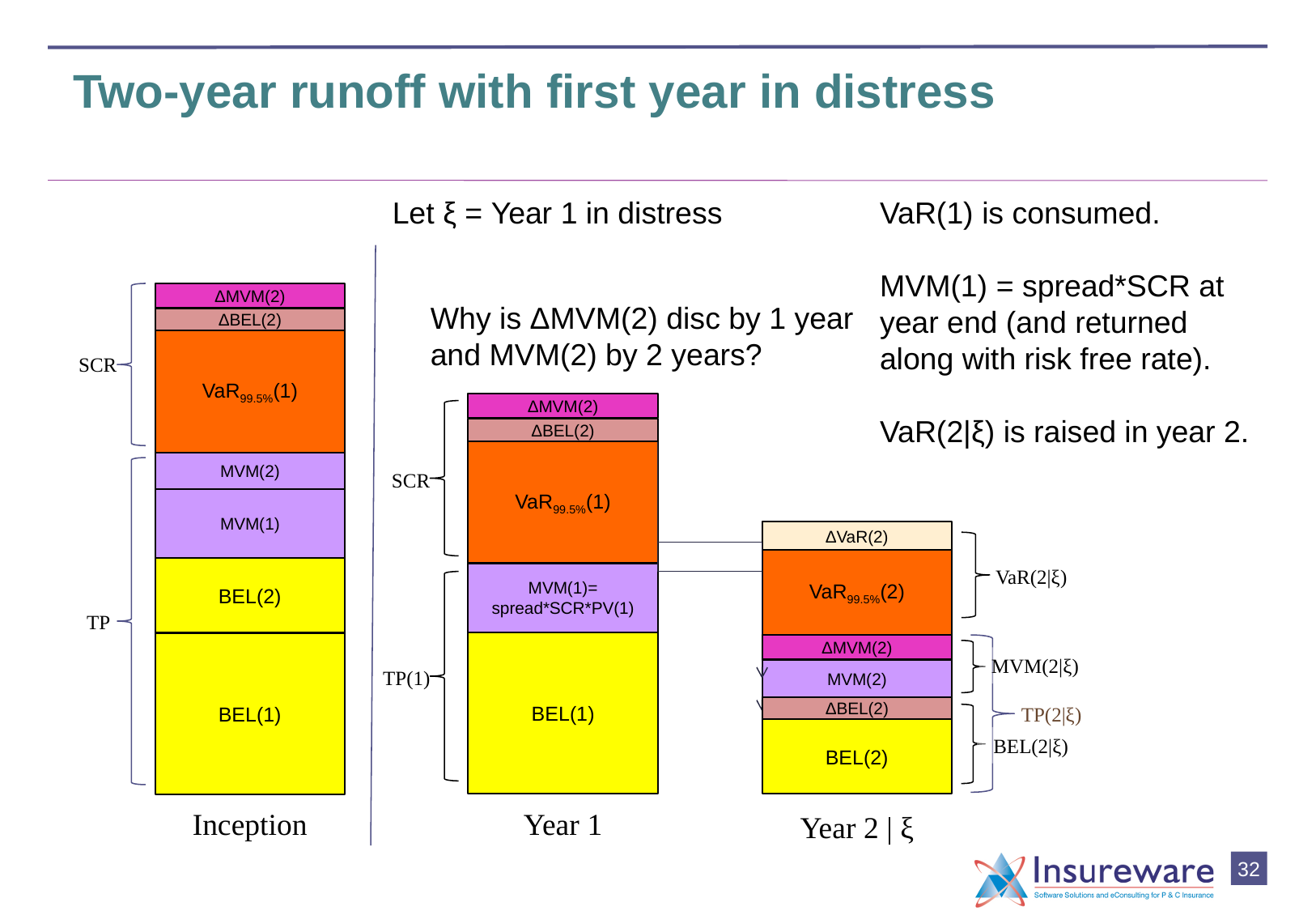

# Two-year runoff with first year in distress
Let ξ = Year 1 in distress
VaR(1) is consumed.

MVM(1) = spread*SCR at year end (and returned along with risk free rate).

VaR(2|ξ) is raised in year 2.

ΔMVM(2)
ΔBEL(2)
VaR99.5%(1)
ΔMVM(2)

ΔBEL(2)
VaR99.5%(1)
MVM(2)

SCR
MVM(1)
ΔVaR(2)

VaR99.5%(2)
VaR(2|ξ)
BEL(2)
MVM(1)=
spread*SCR*PV(1)

BEL(1)
BEL(1)
ΔMVM(2)

MVM(2|ξ)
TP(1)
MVM(2)
TP(2|ξ)
ΔBEL(2)

BEL(2)
BEL(2|ξ)
Inception
Year 1
Year 2 | ξ
SCR
TP
Why is ΔMVM(2) disc by 1 year and MVM(2) by 2 years?
32